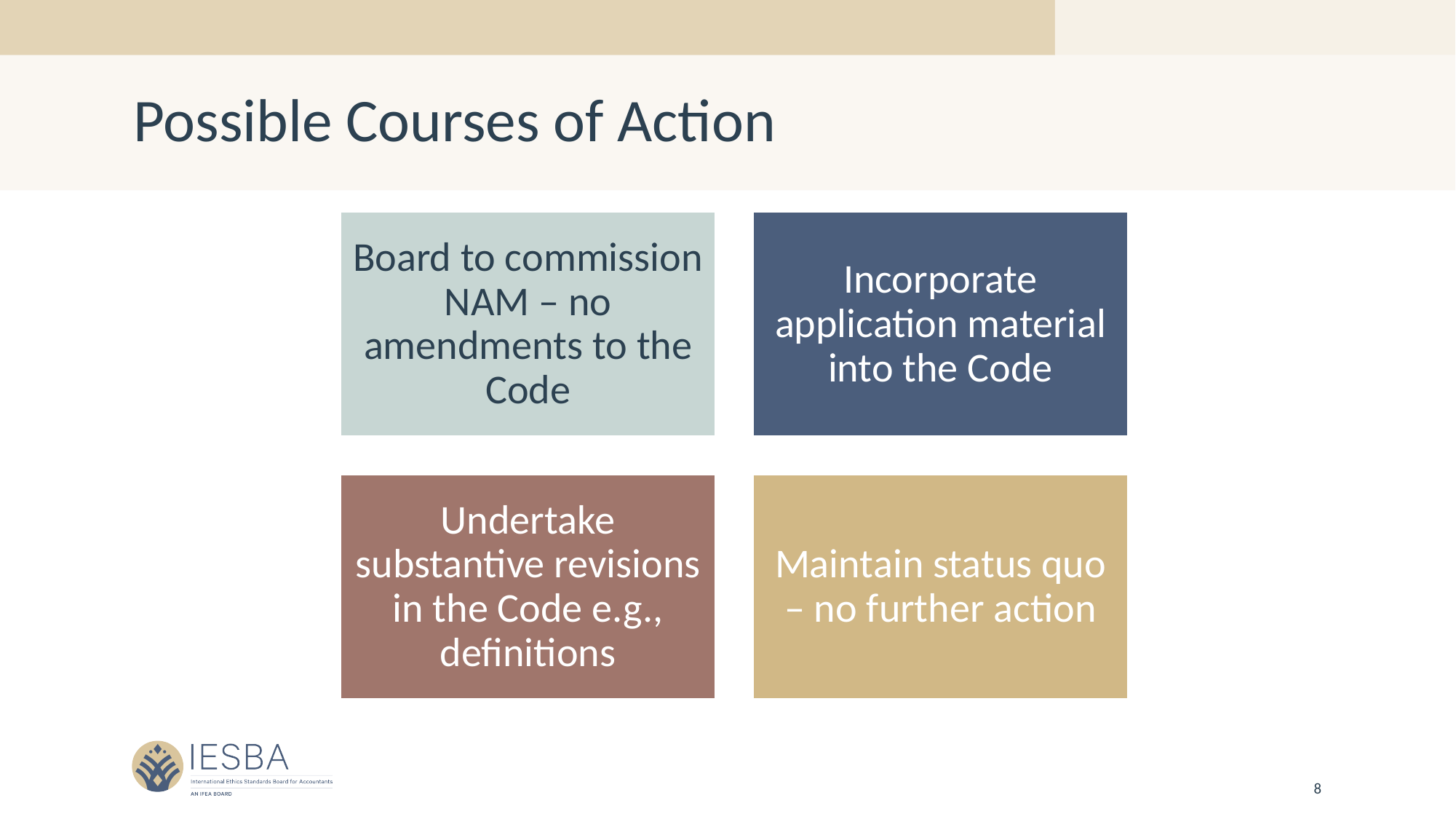

# Possible Courses of Action
Board to commission NAM – no amendments to the Code
Incorporate application material into the Code
Undertake substantive revisions in the Code e.g., definitions
Maintain status quo – no further action
8